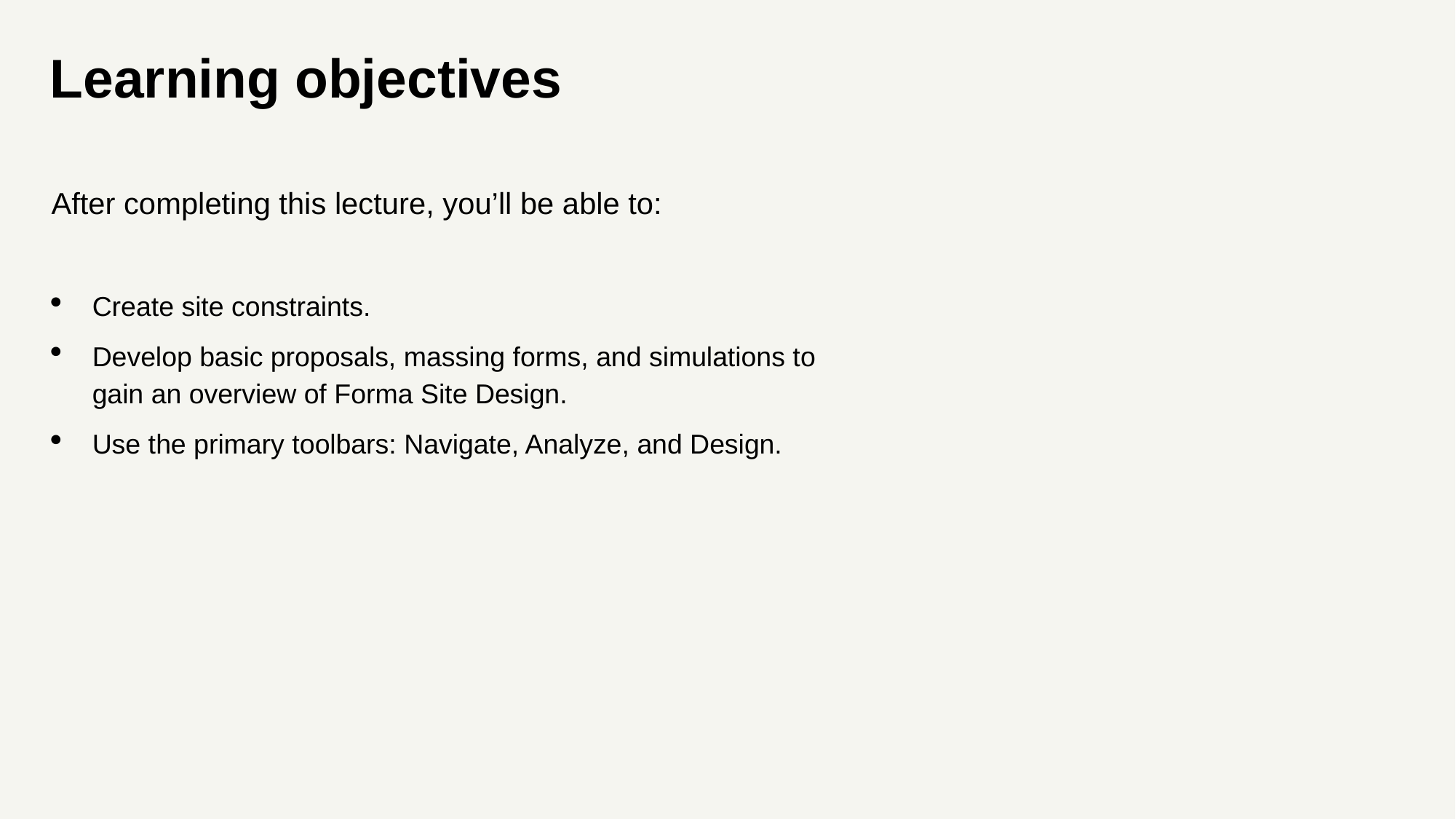

# Learning objectives
After completing this lecture, you’ll be able to:

Create site constraints.
Develop basic proposals, massing forms, and simulations to gain an overview of Forma Site Design.
Use the primary toolbars: Navigate, Analyze, and Design.